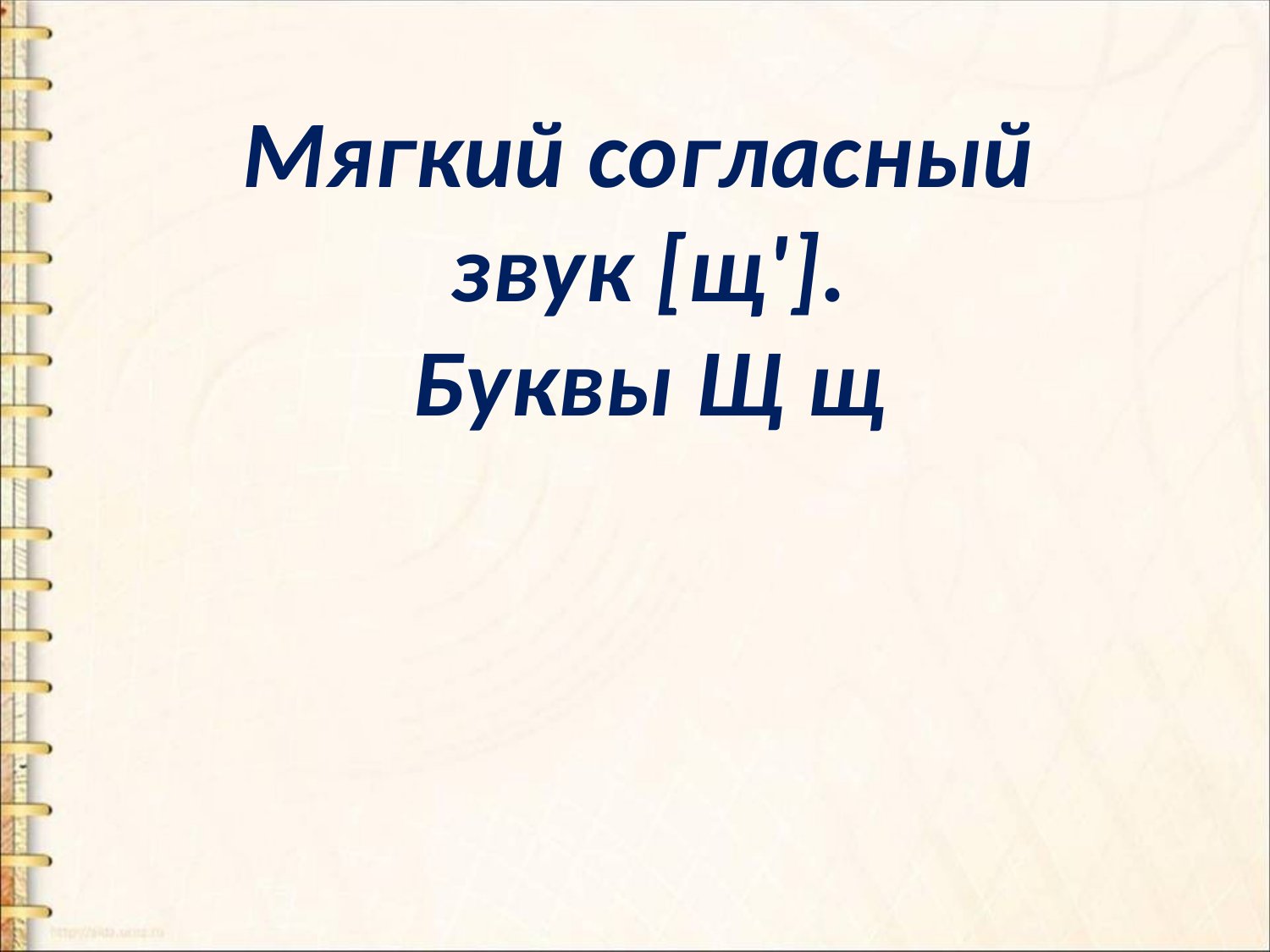

Мягкий согласный
звук [щ'].
Буквы Щ щ